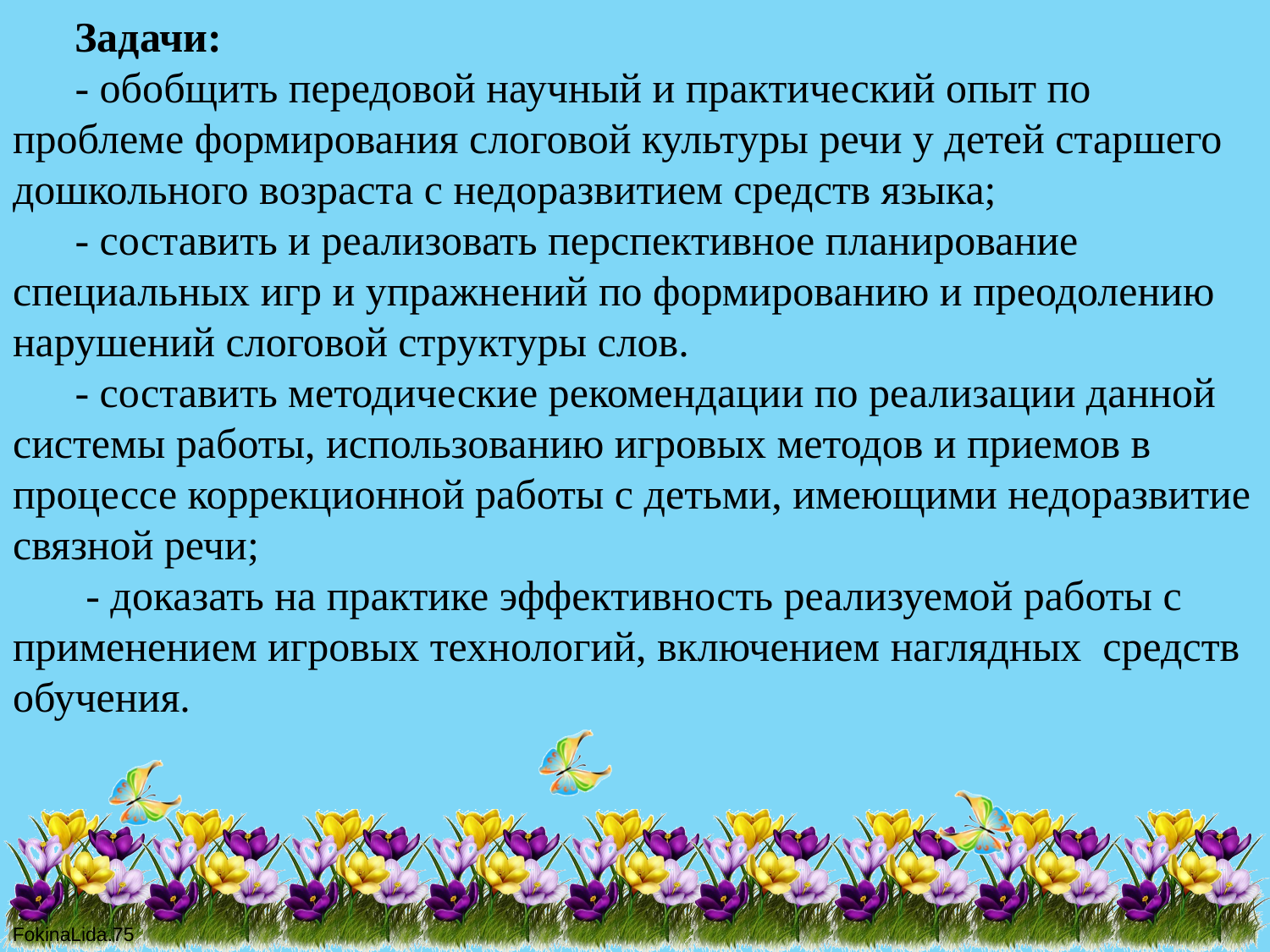

Задачи:
- обобщить передовой научный и практический опыт по проблеме формирования слоговой культуры речи у детей старшего дошкольного возраста с недоразвитием средств языка;
- составить и реализовать перспективное планирование специальных игр и упражнений по формированию и преодолению нарушений слоговой структуры слов.
- составить методические рекомендации по реализации данной системы работы, использованию игровых методов и приемов в процессе коррекционной работы с детьми, имеющими недоразвитие связной речи;
 - доказать на практике эффективность реализуемой работы с применением игровых технологий, включением наглядных  средств обучения.